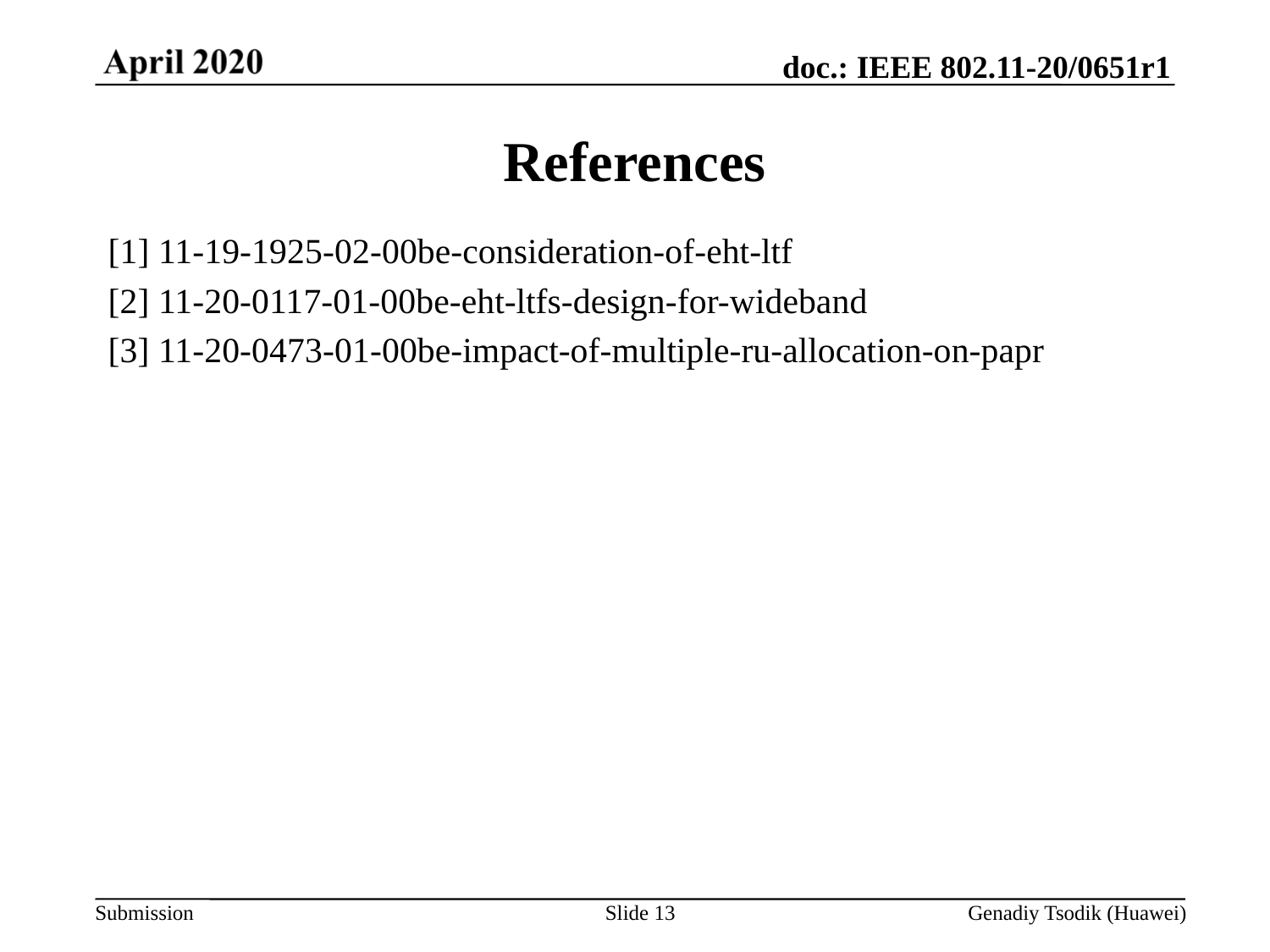

# References
[1] 11-19-1925-02-00be-consideration-of-eht-ltf
[2] 11-20-0117-01-00be-eht-ltfs-design-for-wideband
[3] 11-20-0473-01-00be-impact-of-multiple-ru-allocation-on-papr
Slide 13
Genadiy Tsodik (Huawei)